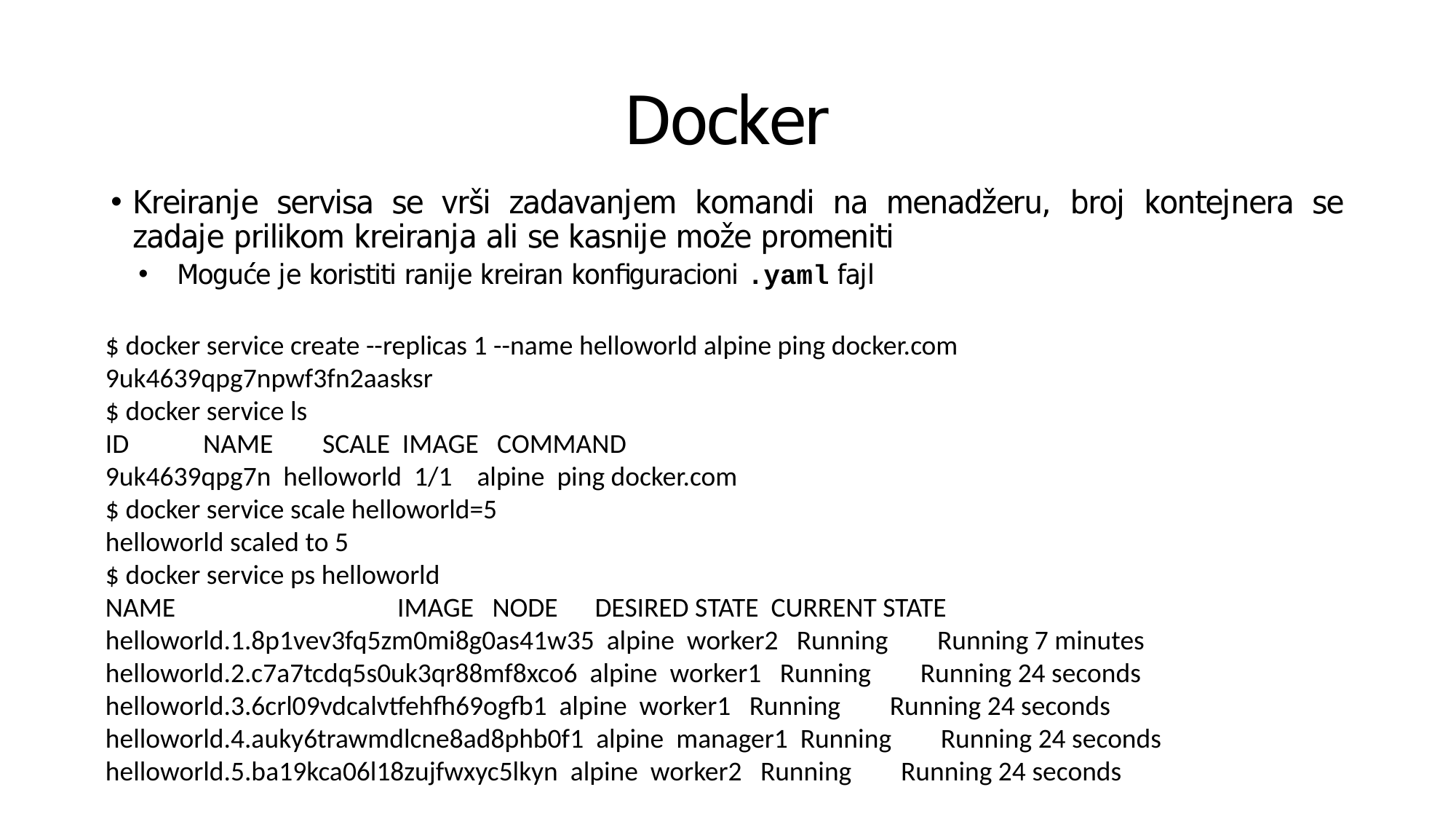

# Docker
Kreiranje servisa se vrši zadavanjem komandi na menadžeru, broj kontejnera se zadaje prilikom kreiranja ali se kasnije može promeniti
Moguće je koristiti ranije kreiran konfiguracioni .yaml fajl
$ docker service create --replicas 1 --name helloworld alpine ping docker.com
9uk4639qpg7npwf3fn2aasksr
$ docker service ls
ID            NAME        SCALE  IMAGE   COMMAND
9uk4639qpg7n  helloworld  1/1    alpine  ping docker.com
$ docker service scale helloworld=5
helloworld scaled to 5
$ docker service ps helloworld
NAME                                    IMAGE   NODE      DESIRED STATE  CURRENT STATE
helloworld.1.8p1vev3fq5zm0mi8g0as41w35  alpine  worker2   Running        Running 7 minutes
helloworld.2.c7a7tcdq5s0uk3qr88mf8xco6  alpine  worker1   Running        Running 24 seconds
helloworld.3.6crl09vdcalvtfehfh69ogfb1  alpine  worker1   Running        Running 24 seconds
helloworld.4.auky6trawmdlcne8ad8phb0f1  alpine  manager1  Running        Running 24 seconds
helloworld.5.ba19kca06l18zujfwxyc5lkyn  alpine  worker2   Running        Running 24 seconds